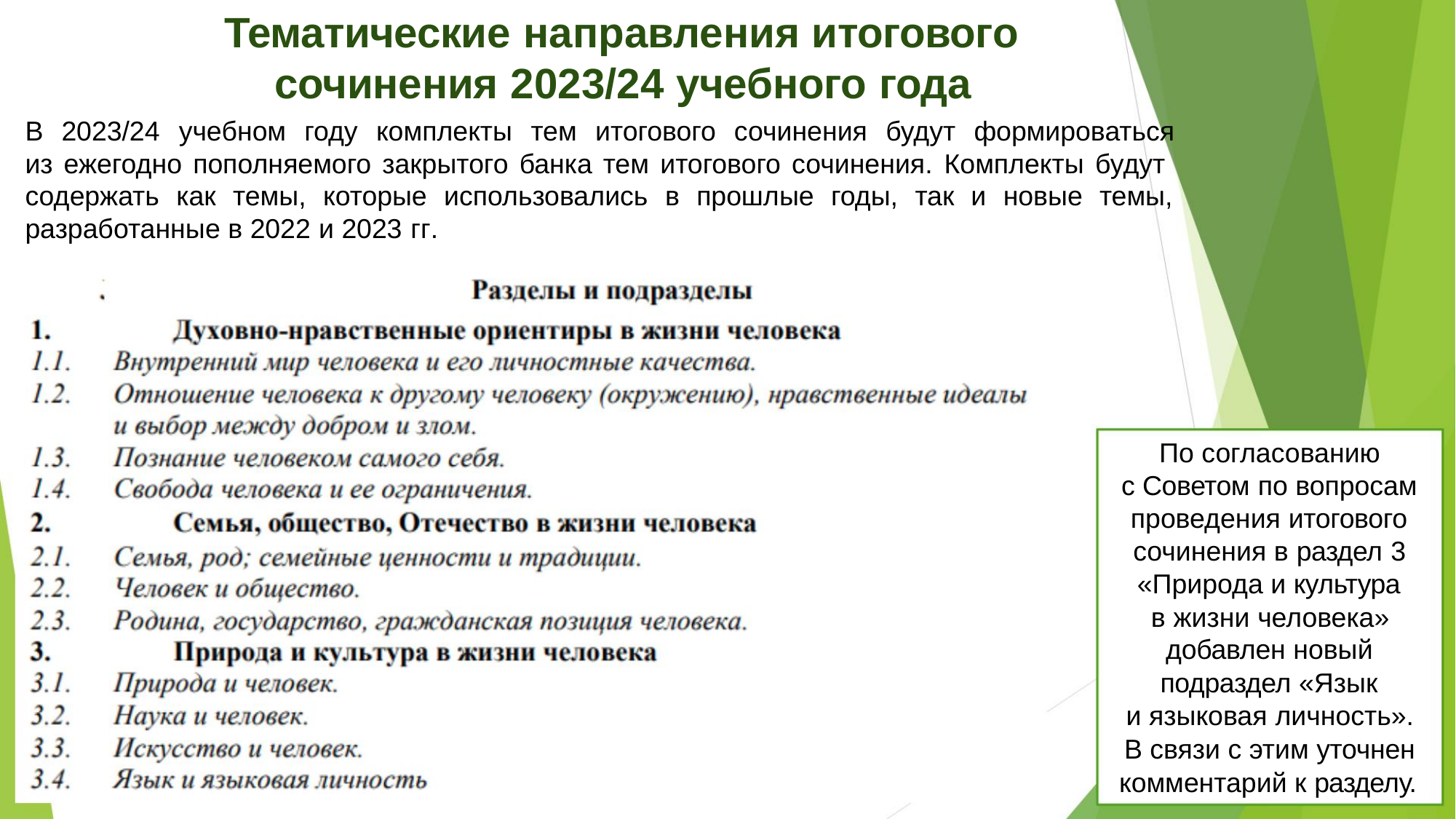

Тематические направления итогового
сочинения 2023/24 учебного года
В 2023/24 учебном году комплекты тем итогового сочинения будут формироваться
из ежегодно пополняемого закрытого банка тем итогового сочинения. Комплекты будут
содержать как темы, которые использовались в прошлые годы, так и новые темы,
разработанные в 2022 и 2023 гг.
По согласованию
с Советом по вопросам
проведения итогового
сочинения в раздел 3
«Природа и культура
в жизни человека»
добавлен новый
подраздел «Язык
и языковая личность».
В связи с этим уточнен
комментарий к разделу.